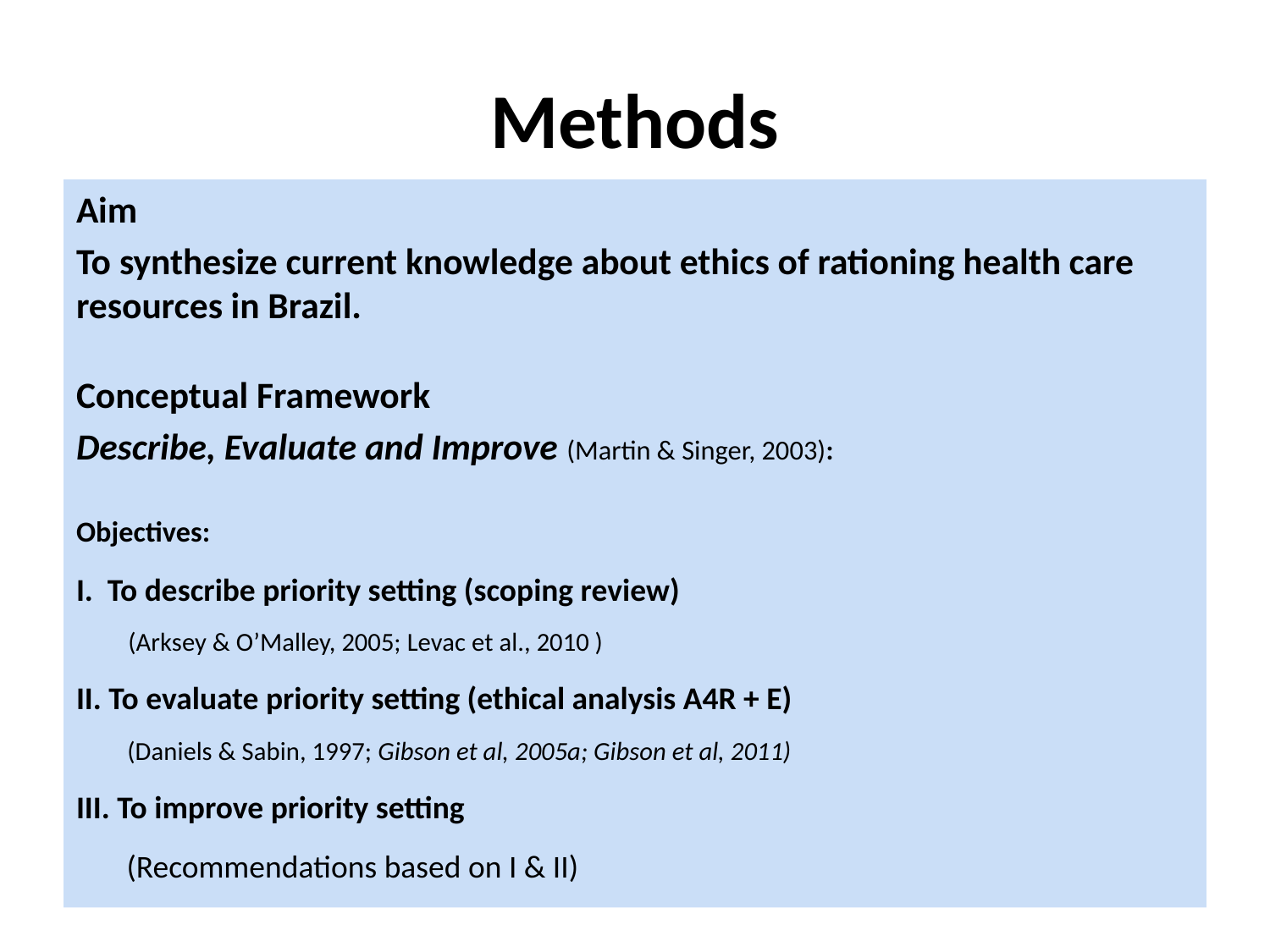

# Methods
Aim
To synthesize current knowledge about ethics of rationing health care resources in Brazil.

Conceptual Framework
Describe, Evaluate and Improve (Martin & Singer, 2003):

Objectives:
I.  To describe priority setting (scoping review)
	(Arksey & O’Malley, 2005; Levac et al., 2010 )
II. To evaluate priority setting (ethical analysis A4R + E)
           (Daniels & Sabin, 1997; Gibson et al, 2005a; Gibson et al, 2011)
III. To improve priority setting
       (Recommendations based on I & II)